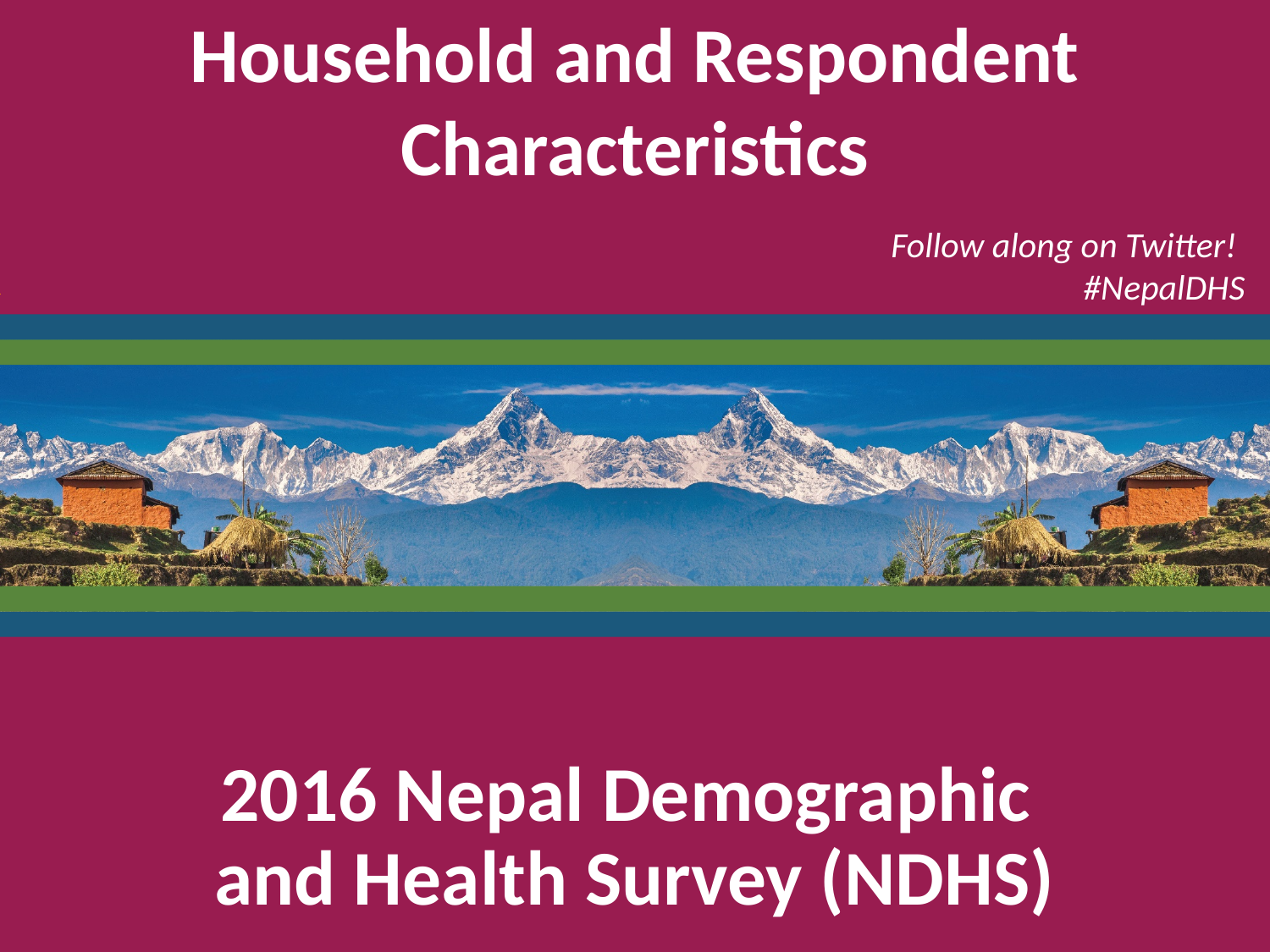

Household and Respondent Characteristics
Follow along on Twitter!
#NepalDHS